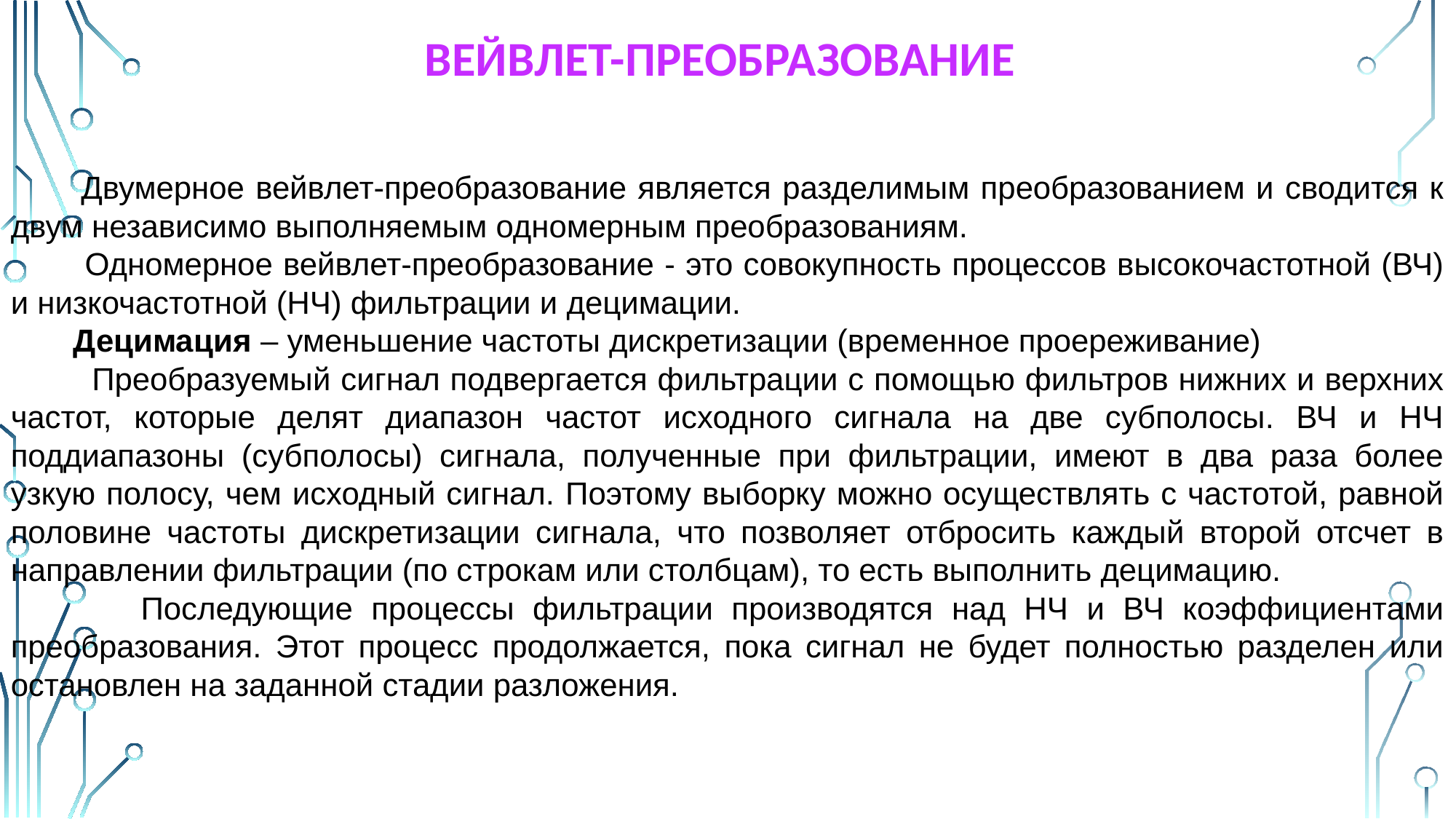

Вейвлет-преобразование
       Двумерное вейвлет-преобразование является разделимым преобразованием и сводится к двум независимо выполняемым одномерным преобразованиям.
       Одномерное вейвлет-преобразование ‑ это совокупность процессов высокочастотной (ВЧ) и низкочастотной (НЧ) фильтрации и децимации.
       Децимация – уменьшение частоты дискретизации (временное проереживание)
        Преобразуемый сигнал подвергается фильтрации с помощью фильтров нижних и верхних частот, которые делят диапазон частот исходного сигнала на две субполосы. ВЧ и НЧ поддиапазоны (субполосы) сигнала, полученные при фильтрации, имеют в два раза более узкую полосу, чем исходный сигнал. Поэтому выборку можно осуществлять с частотой, равной половине частоты дискретизации сигнала, что позволяет отбросить каждый второй отсчет в направлении фильтрации (по строкам или столбцам), то есть выполнить децимацию.
       Последующие процессы фильтрации производятся над НЧ и ВЧ коэффициентами преобразования. Этот процесс продолжается, пока сигнал не будет полностью разделен или остановлен на заданной стадии разложения.